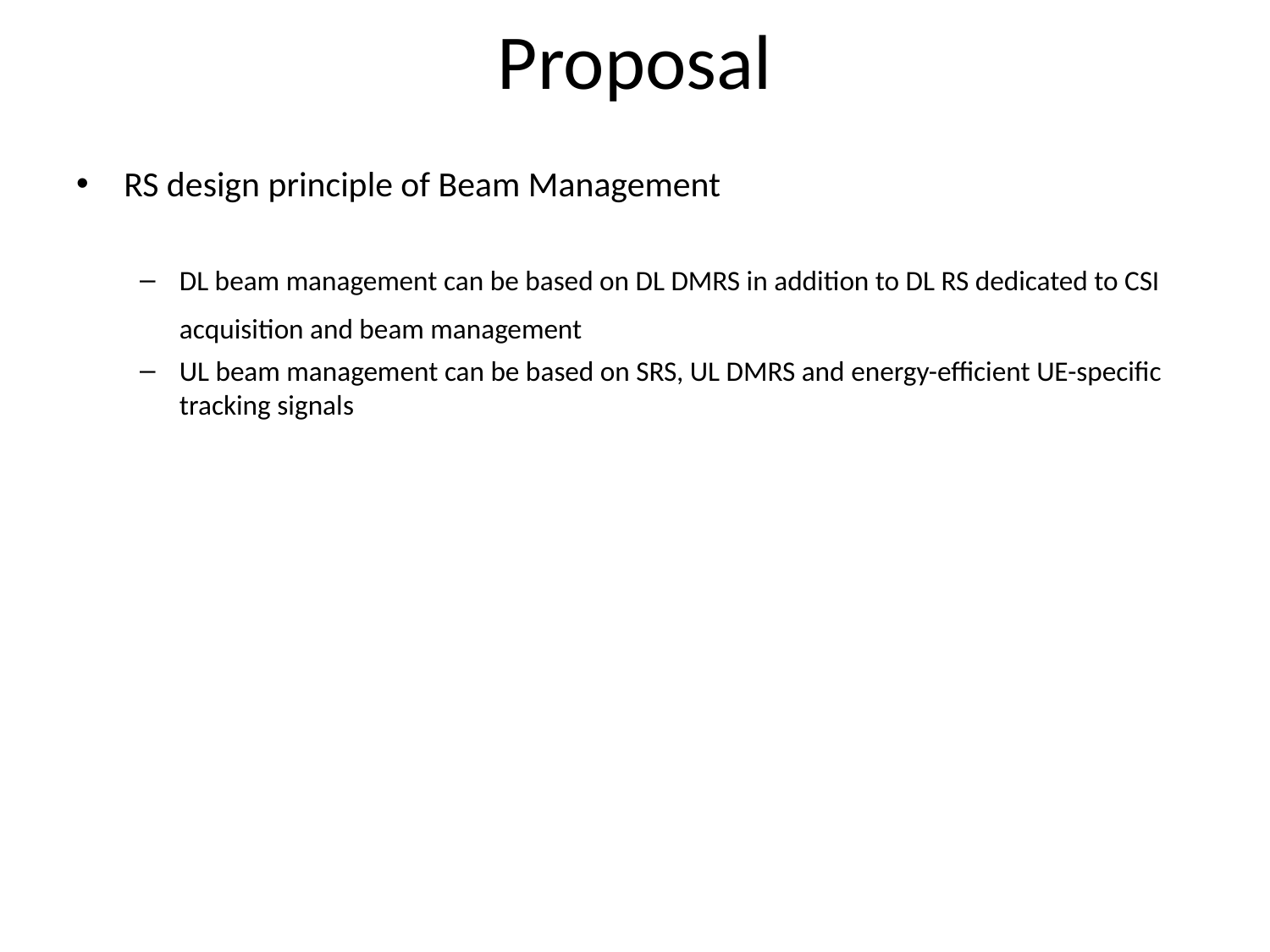

# Proposal

RS design principle of Beam Management

DL beam management can be based on DL DMRS in addition to DL RS dedicated to CSI acquisition and beam management
UL beam management can be based on SRS, UL DMRS and energy-efficient UE-specific tracking signals